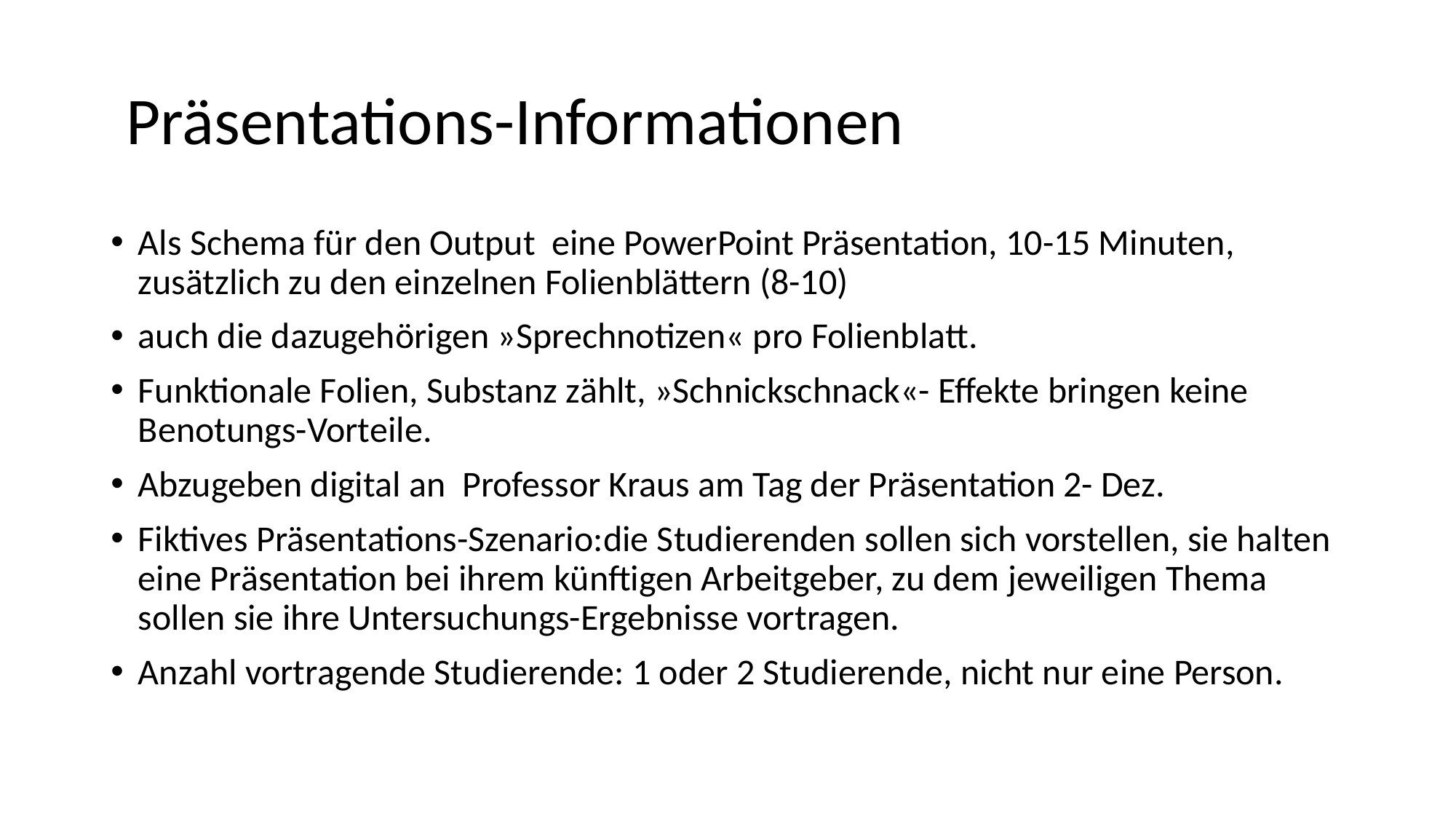

# Präsentations-Informationen
Als Schema für den Output  eine PowerPoint Präsentation, 10-15 Minuten, zusätzlich zu den einzelnen Folienblättern (8-10)
auch die dazugehörigen »Sprechnotizen« pro Folienblatt.
Funktionale Folien, Substanz zählt, »Schnickschnack«- Effekte bringen keine Benotungs-Vorteile.
Abzugeben digital an  Professor Kraus am Tag der Präsentation 2- Dez.
Fiktives Präsentations-Szenario:die Studierenden sollen sich vorstellen, sie halten eine Präsentation bei ihrem künftigen Arbeitgeber, zu dem jeweiligen Thema sollen sie ihre Untersuchungs-Ergebnisse vortragen.
Anzahl vortragende Studierende: 1 oder 2 Studierende, nicht nur eine Person.